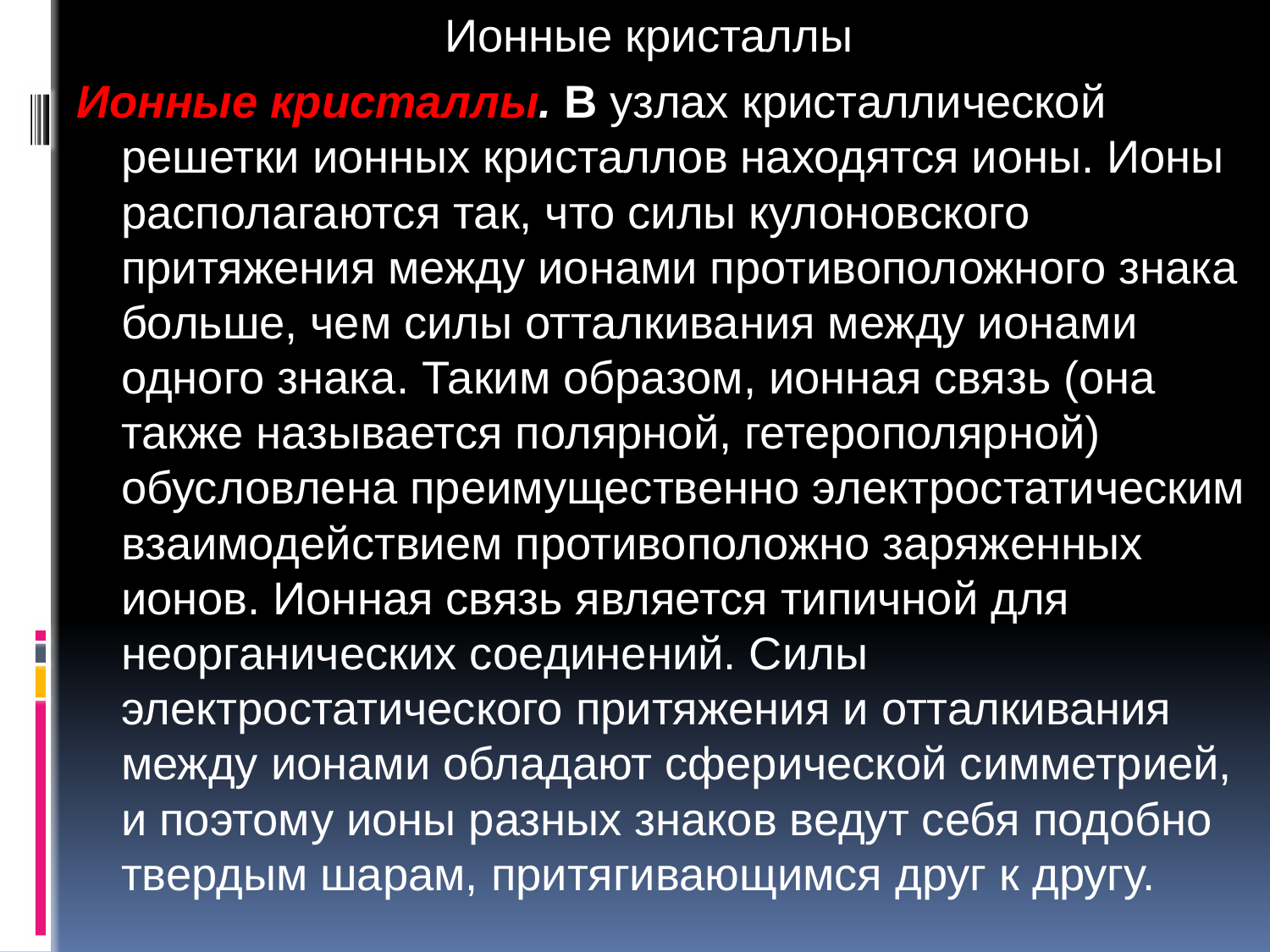

Ионные кристаллы
Ионные кристаллы. В узлах кристаллической решетки ионных кристаллов находятся ионы. Ионы располагаются так, что силы кулоновского притяжения между ионами противоположного знака больше, чем силы отталкивания между ионами одного знака. Таким образом, ионная связь (она также называется полярной, гетерополярной) обусловлена преимущественно электростатическим взаимодействием противоположно заряженных ионов. Ионная связь является типичной для неорганических соединений. Силы электростатического притяжения и отталкивания между ионами обладают сферической симметрией, и поэтому ионы разных знаков ведут себя подобно твердым шарам, притягивающимся друг к другу.